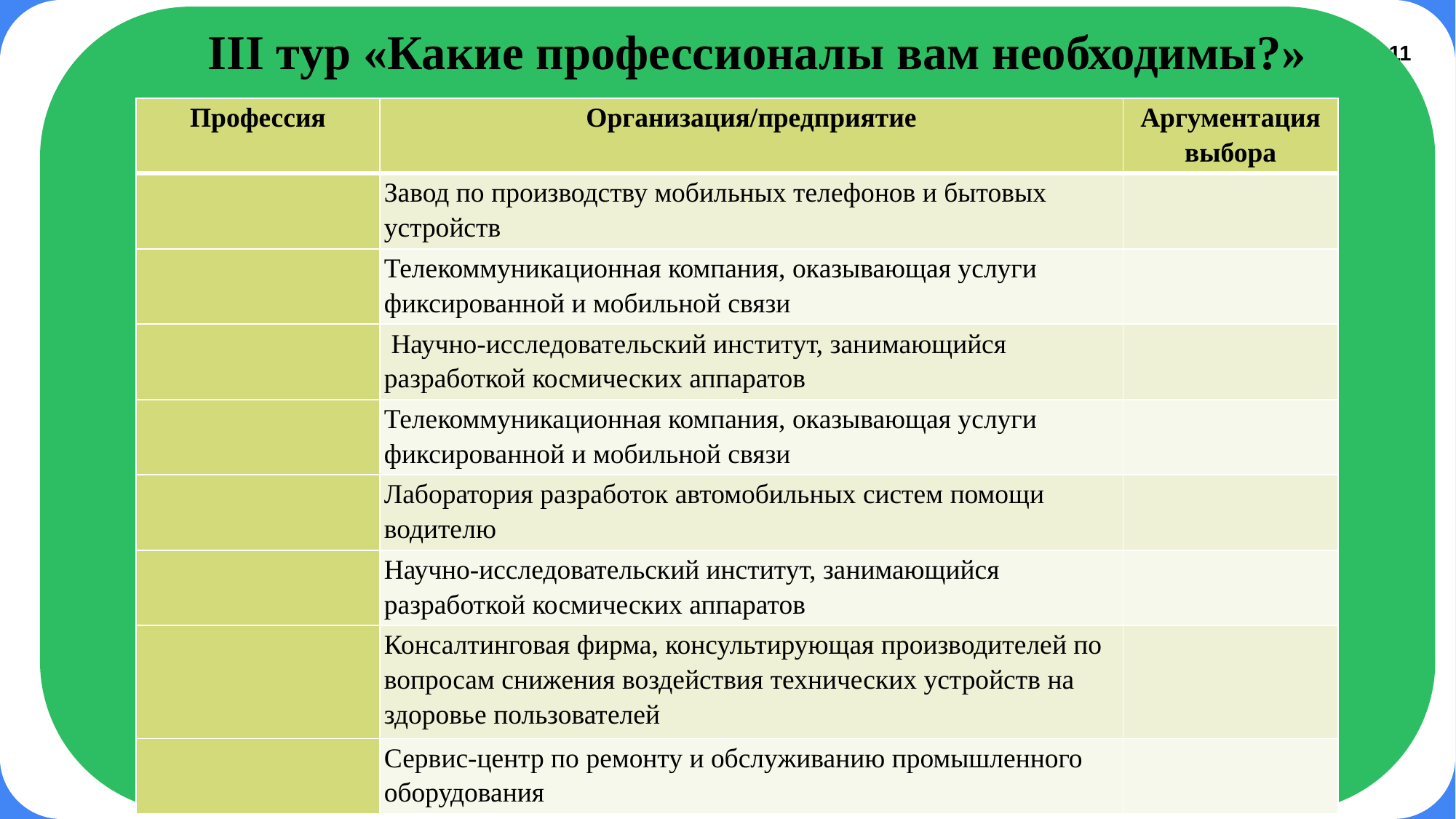

11

III тур «Какие профессионалы вам необходимы?»

| Профессия | Организация/предприятие | Аргументация выбора |
| --- | --- | --- |
|  | Завод по производству мобильных телефонов и бытовых устройств |  |
|  | Телекоммуникационная компания, оказывающая услуги фиксированной и мобильной связи |  |
|  | Научно-исследовательский институт, занимающийся разработкой космических аппаратов |  |
|  | Телекоммуникационная компания, оказывающая услуги фиксированной и мобильной связи |  |
|  | Лаборатория разработок автомобильных систем помощи водителю |  |
|  | Научно-исследовательский институт, занимающийся разработкой космических аппаратов |  |
|  | Консалтинговая фирма, консультирующая производителей по вопросам снижения воздействия технических устройств на здоровье пользователей |  |
|  | Сервис-центр по ремонту и обслуживанию промышленного оборудования |  |